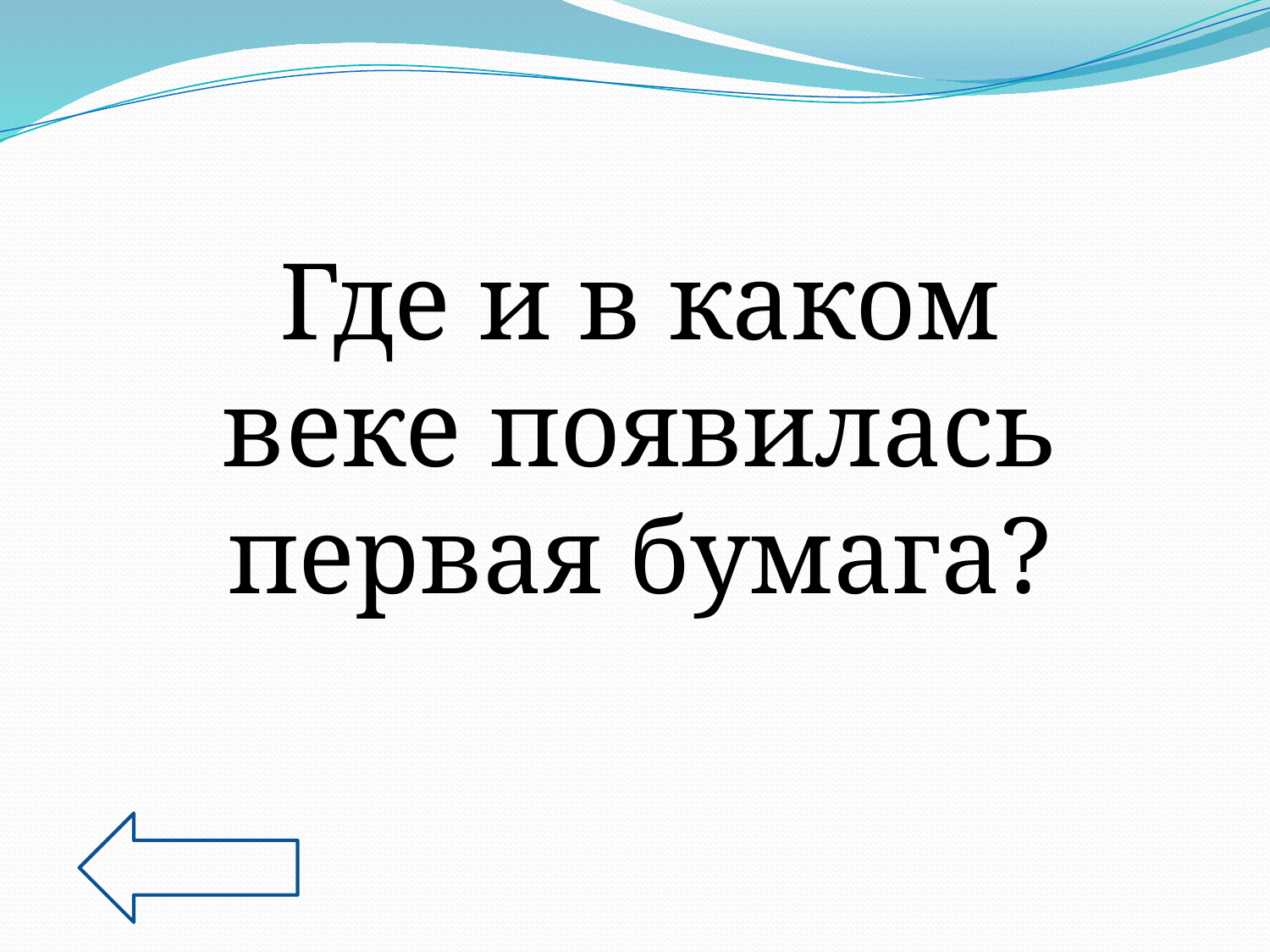

Где и в каком веке появилась первая бумага?